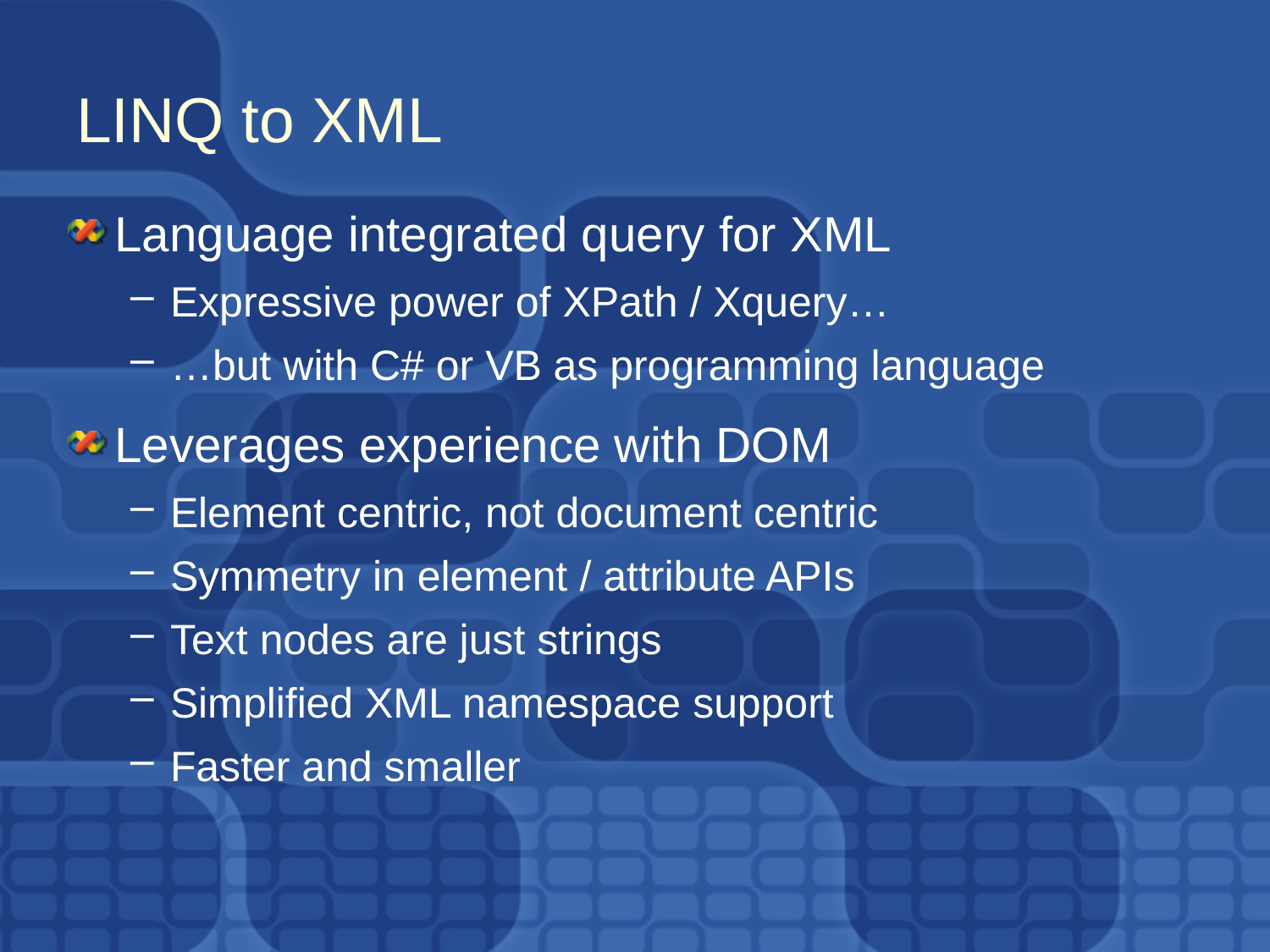

# LINQ to XML
Language integrated query for XML
Expressive power of XPath / Xquery…
…but with C# or VB as programming language
Leverages experience with DOM
Element centric, not document centric
Symmetry in element / attribute APIs
Text nodes are just strings
Simplified XML namespace support
Faster and smaller